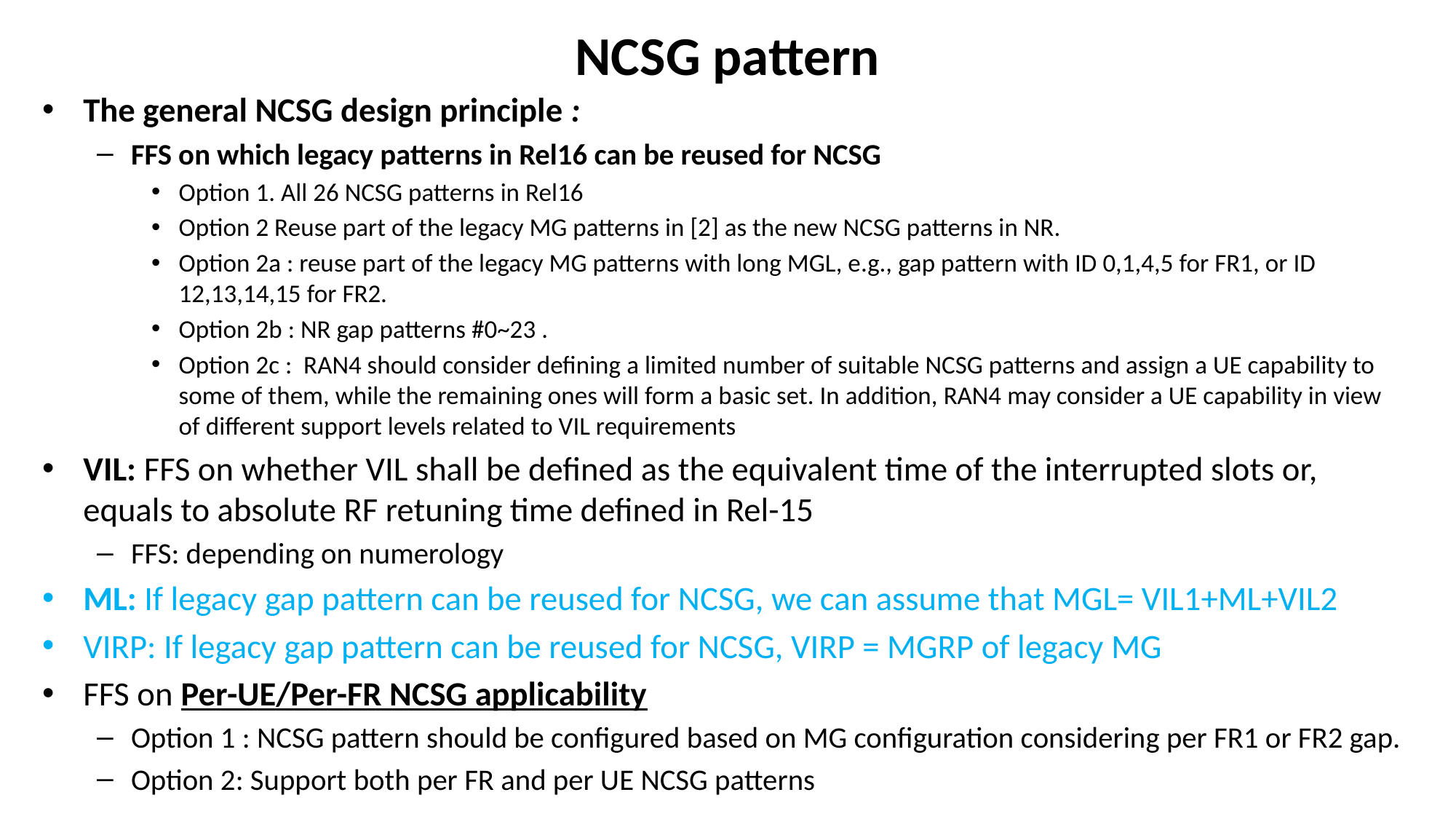

# NCSG pattern
The general NCSG design principle :
FFS on which legacy patterns in Rel16 can be reused for NCSG
Option 1. All 26 NCSG patterns in Rel16
Option 2 Reuse part of the legacy MG patterns in [2] as the new NCSG patterns in NR.
Option 2a : reuse part of the legacy MG patterns with long MGL, e.g., gap pattern with ID 0,1,4,5 for FR1, or ID 12,13,14,15 for FR2.
Option 2b : NR gap patterns #0~23 .
Option 2c :  RAN4 should consider defining a limited number of suitable NCSG patterns and assign a UE capability to some of them, while the remaining ones will form a basic set. In addition, RAN4 may consider a UE capability in view of different support levels related to VIL requirements
VIL: FFS on whether VIL shall be defined as the equivalent time of the interrupted slots or, equals to absolute RF retuning time defined in Rel-15
FFS: depending on numerology
ML: If legacy gap pattern can be reused for NCSG, we can assume that MGL= VIL1+ML+VIL2
VIRP: If legacy gap pattern can be reused for NCSG, VIRP = MGRP of legacy MG
FFS on Per-UE/Per-FR NCSG applicability
Option 1 : NCSG pattern should be configured based on MG configuration considering per FR1 or FR2 gap.
Option 2: Support both per FR and per UE NCSG patterns